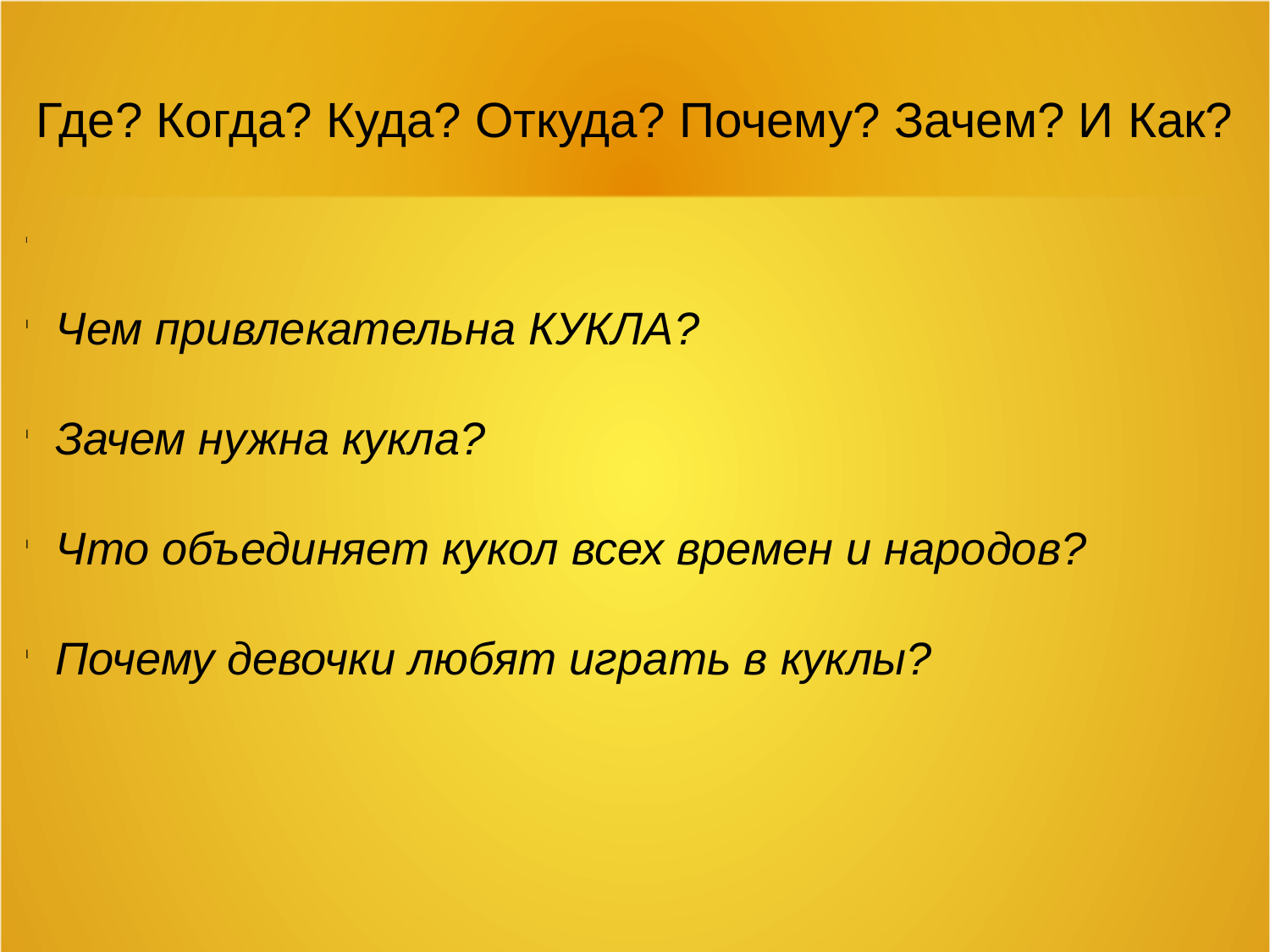

Где? Когда? Куда? Откуда? Почему? Зачем? И Как?

Чем привлекательна КУКЛА?

Зачем нужна кукла?

Что объединяет кукол всех времен и народов?

Почему девочки любят играть в куклы?